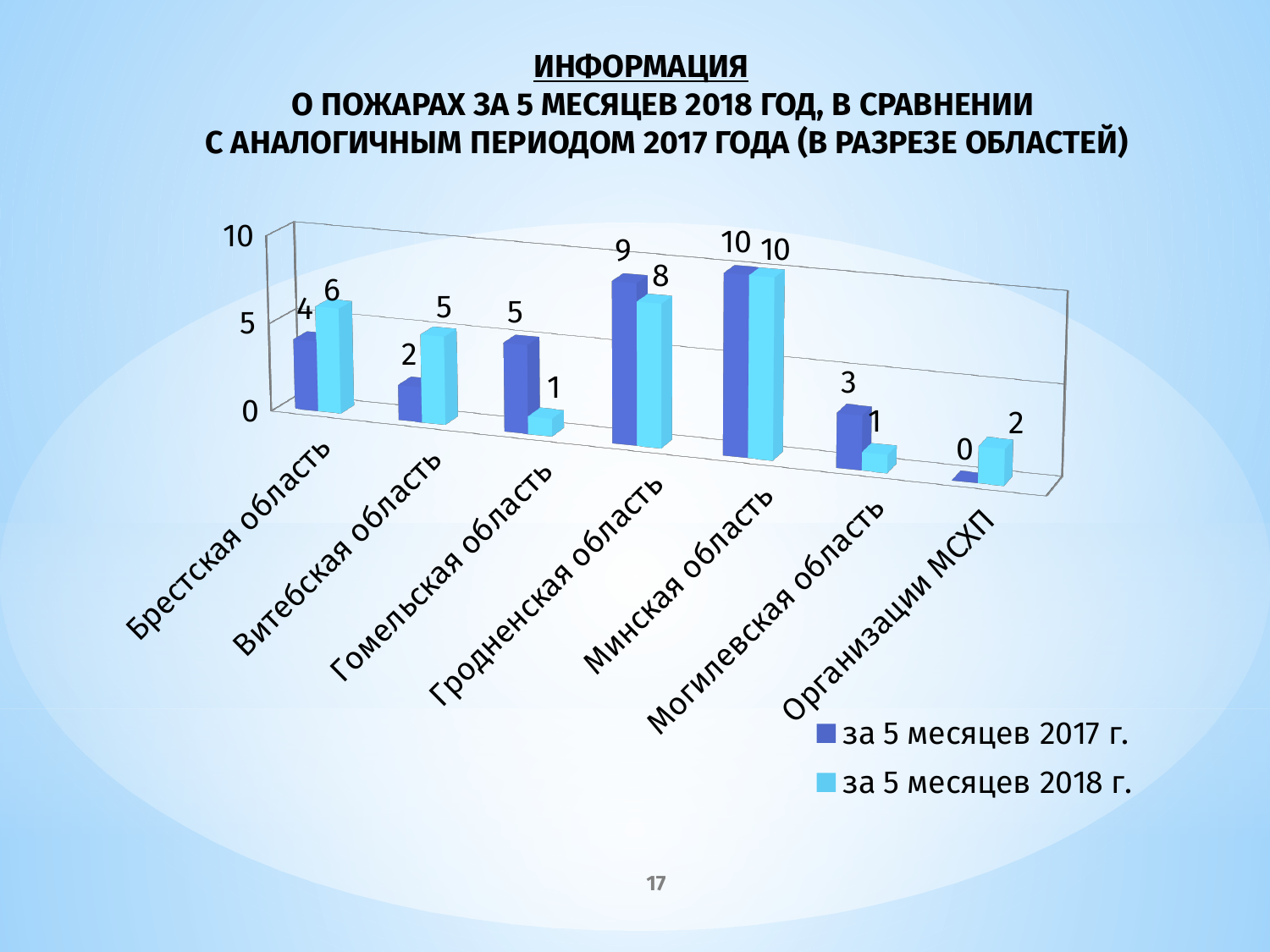

# ИНФОРМАЦИЯ О пожарах за 5 месяцев 2018 ГОД, В СРАВНЕНИИ С аналогичным периодом 2017 года (В РАЗРЕЗЕ ОБЛАСТЕЙ)

[unsupported chart]

17